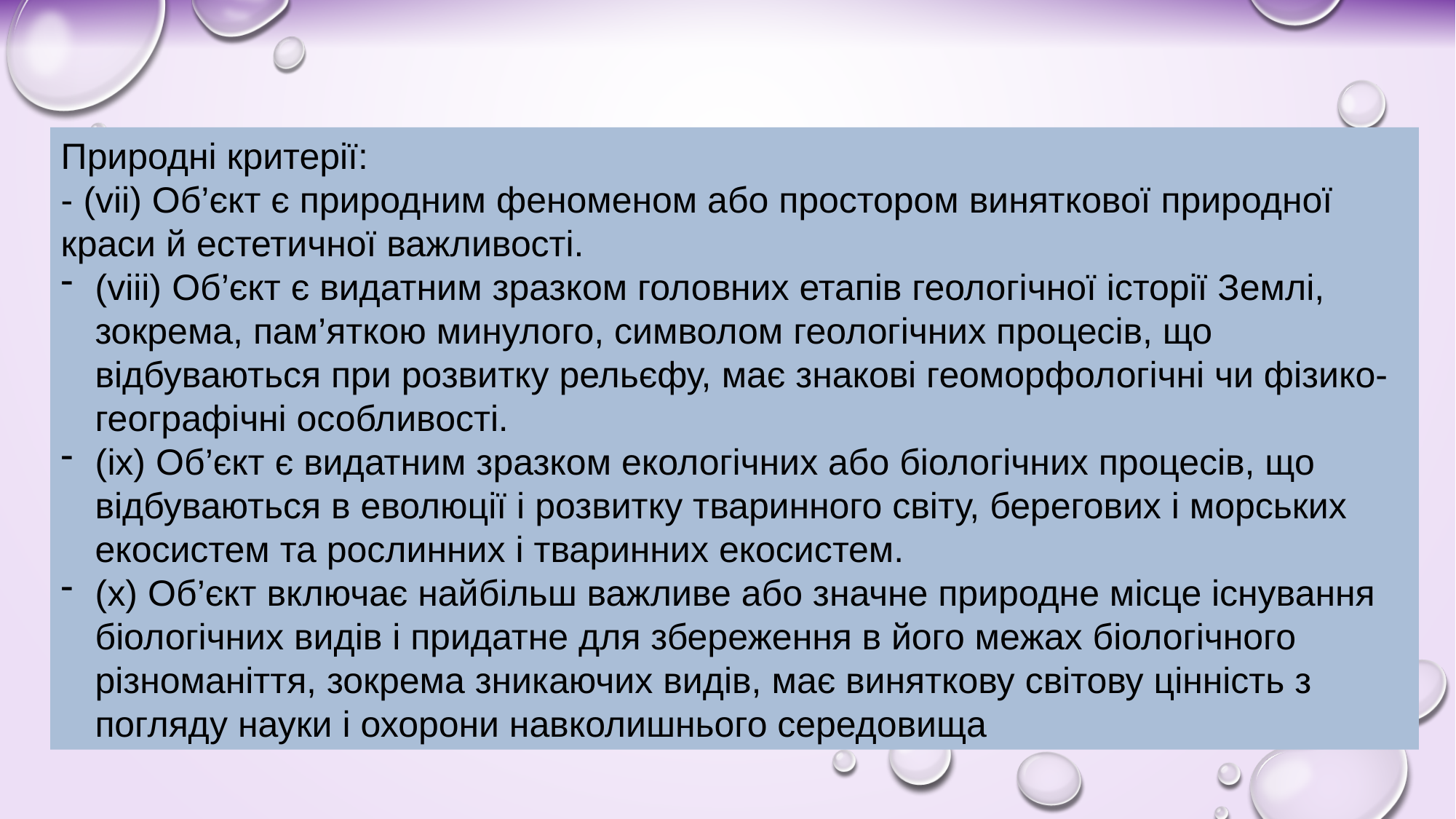

Природні критерії:
- (vii) Об’єкт є природним феноменом або простором виняткової природної краси й естетичної важливості.
(viii) Об’єкт є видатним зразком головних етапів геологічної історії Землі, зокрема, пам’яткою минулого, символом геологічних процесів, що відбуваються при розвитку рельєфу, має знакові геоморфологічні чи фізико-географічні особливості.
(ix) Об’єкт є видатним зразком екологічних або біологічних процесів, що відбуваються в еволюції і розвитку тваринного світу, берегових і морських екосистем та рослинних і тваринних екосистем.
(x) Об’єкт включає найбільш важливе або значне природне місце існування біологічних видів і придатне для збереження в його межах біологічного різноманіття, зокрема зникаючих видів, має виняткову світову цінність з погляду науки і охорони навколишнього середовища